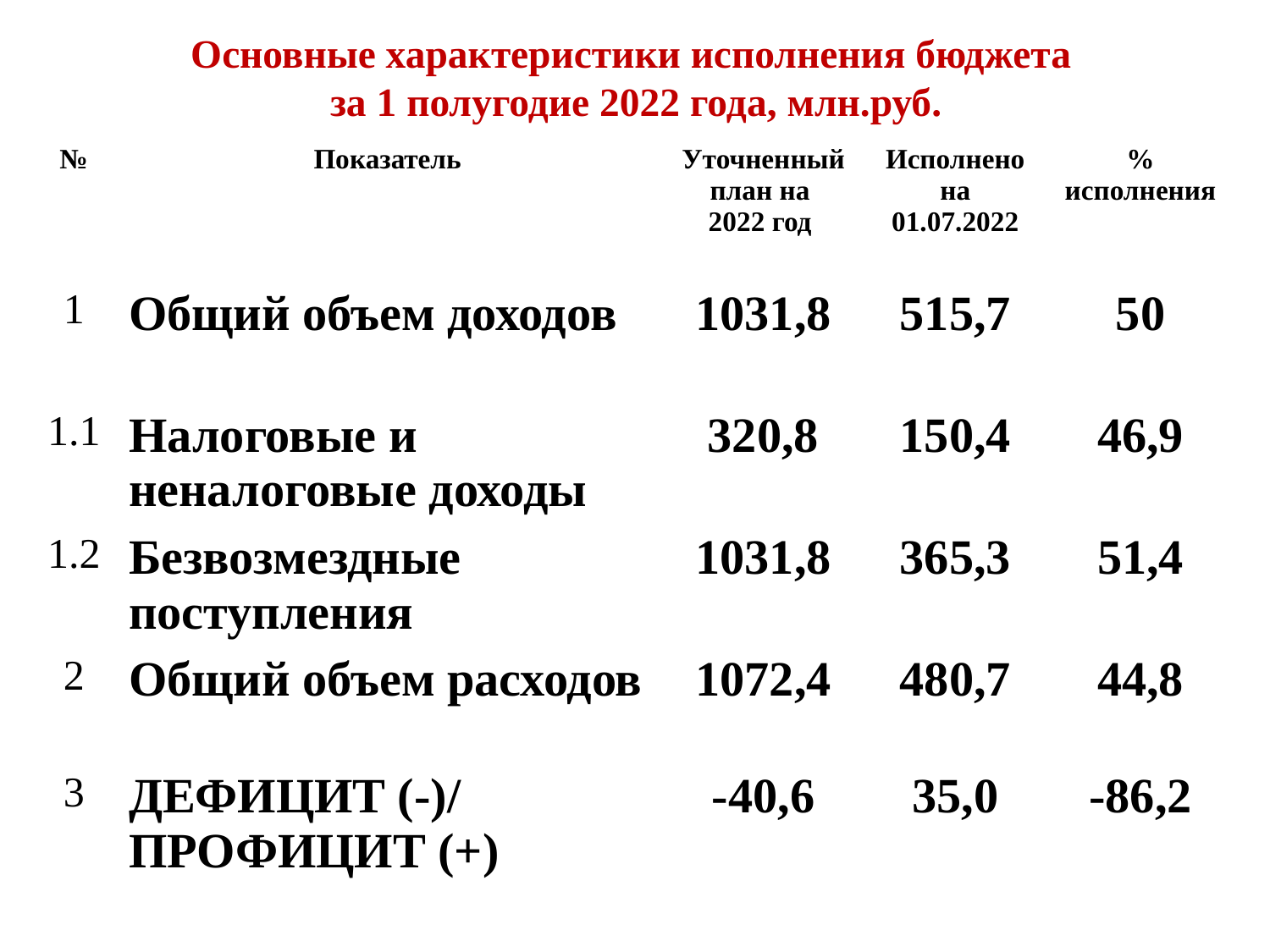

# Основные характеристики исполнения бюджета за 1 полугодие 2022 года, млн.руб.
| № | Показатель | Уточненный план на 2022 год | Исполнено на 01.07.2022 | % исполнения |
| --- | --- | --- | --- | --- |
| 1 | Общий объем доходов | 1031,8 | 515,7 | 50 |
| 1.1 | Налоговые и неналоговые доходы | 320,8 | 150,4 | 46,9 |
| 1.2 | Безвозмездные поступления | 1031,8 | 365,3 | 51,4 |
| 2 | Общий объем расходов | 1072,4 | 480,7 | 44,8 |
| 3 | ДЕФИЦИТ (-)/ ПРОФИЦИТ (+) | -40,6 | 35,0 | -86,2 |